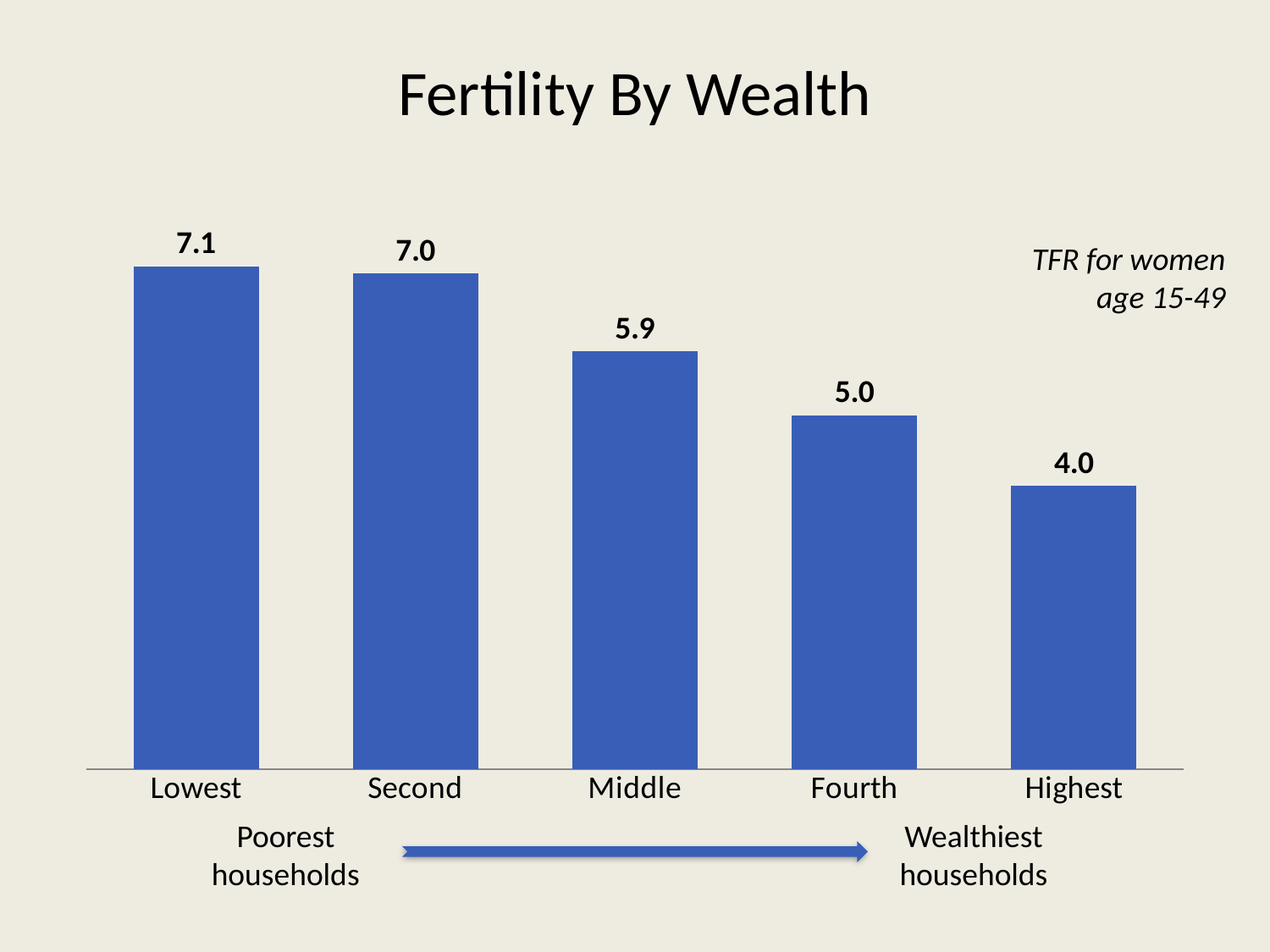

# Fertility By Wealth

### Chart

| Category | Series 1 |
|---|---|
| Lowest | 7.1 |
| Second | 7.0 |
| Middle | 5.9 |
| Fourth | 5.0 |
| Highest | 4.0 |
TFR for women age 15-49
Poorest households
Wealthiest households